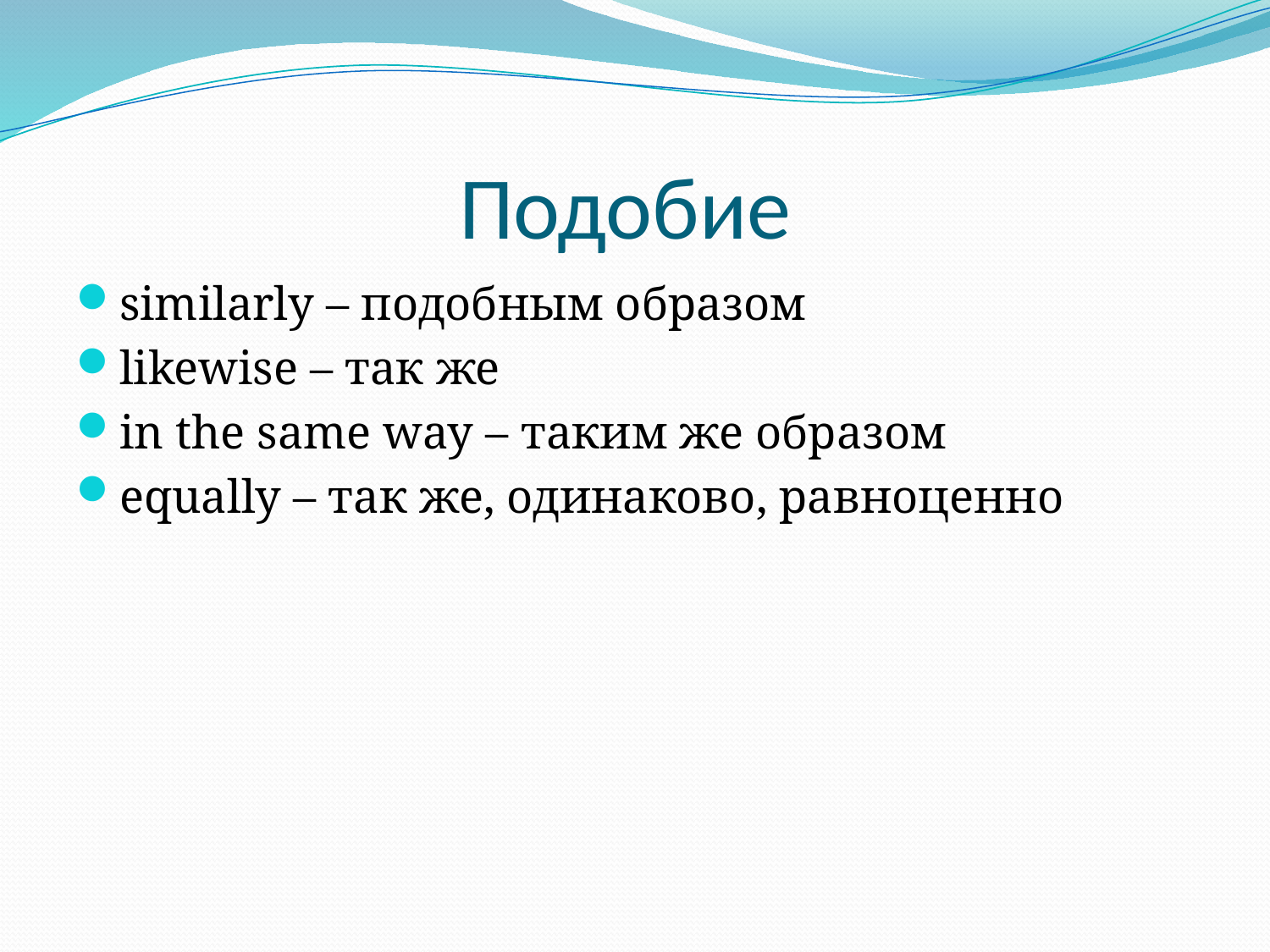

# Подобие
similarly – подобным образом
likewise – так же
in the same way – таким же образом
equally – так же, одинаково, равноценно